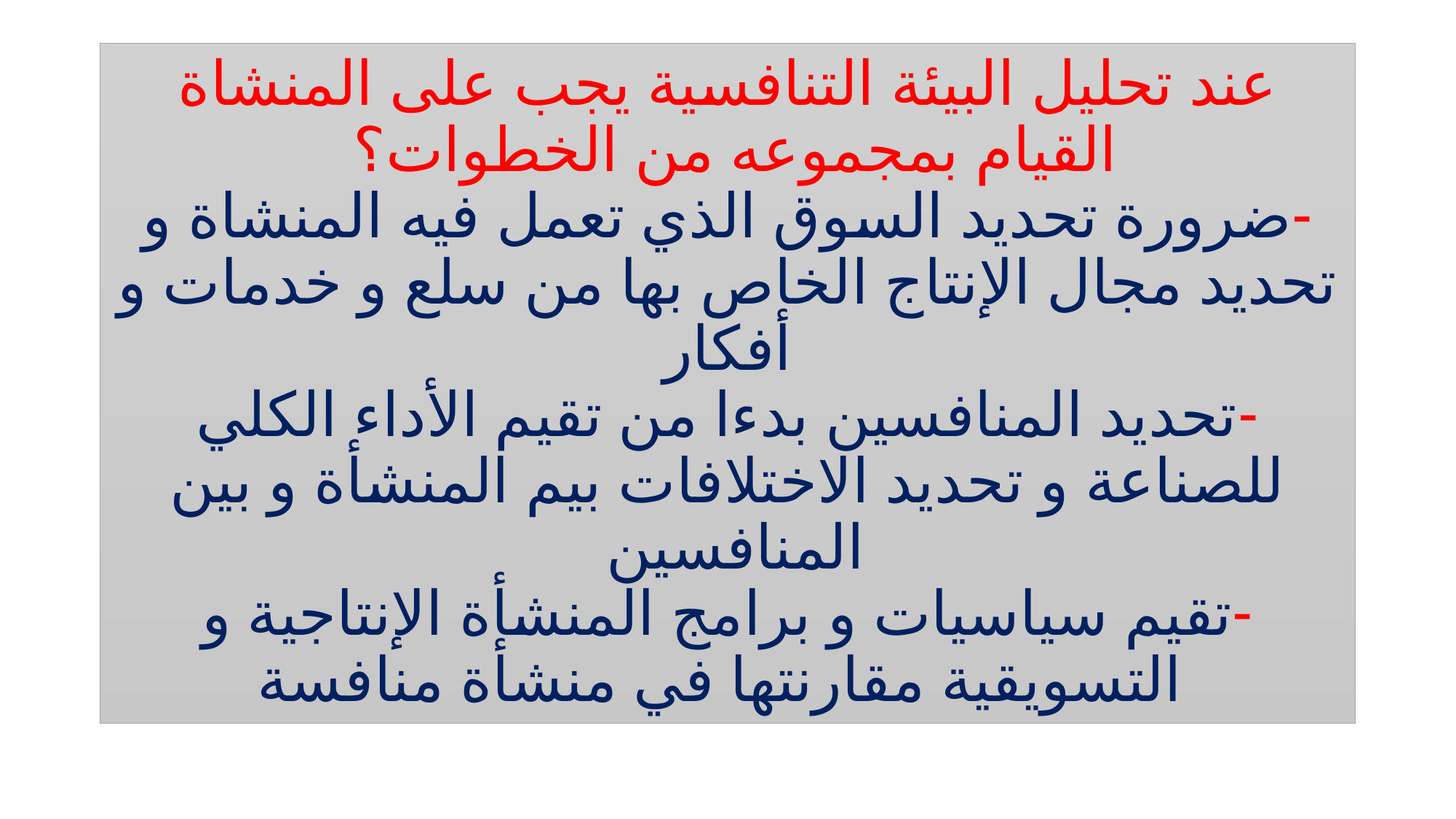

# عند تحليل البيئة التنافسية يجب على المنشاة القيام بمجموعه من الخطوات؟ -ضرورة تحديد السوق الذي تعمل فيه المنشاة و تحديد مجال الإنتاج الخاص بها من سلع و خدمات و أفكار -تحديد المنافسين بدءا من تقيم الأداء الكلي للصناعة و تحديد الاختلافات بيم المنشأة و بين المنافسين -تقيم سياسيات و برامج المنشأة الإنتاجية و التسويقية مقارنتها في منشأة منافسة